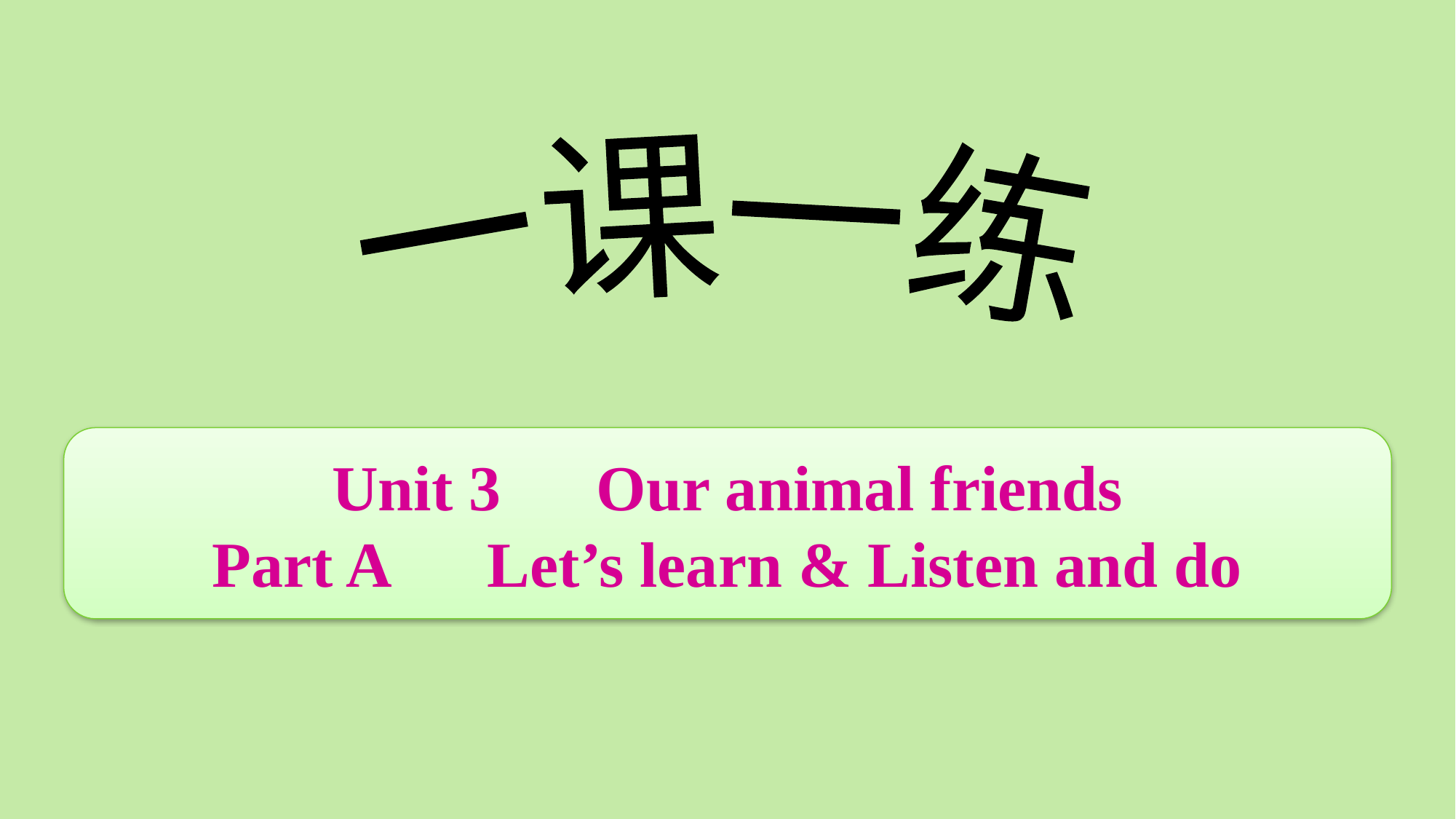

Unit 3　Our animal friends
Part A　Let’s learn & Listen and do